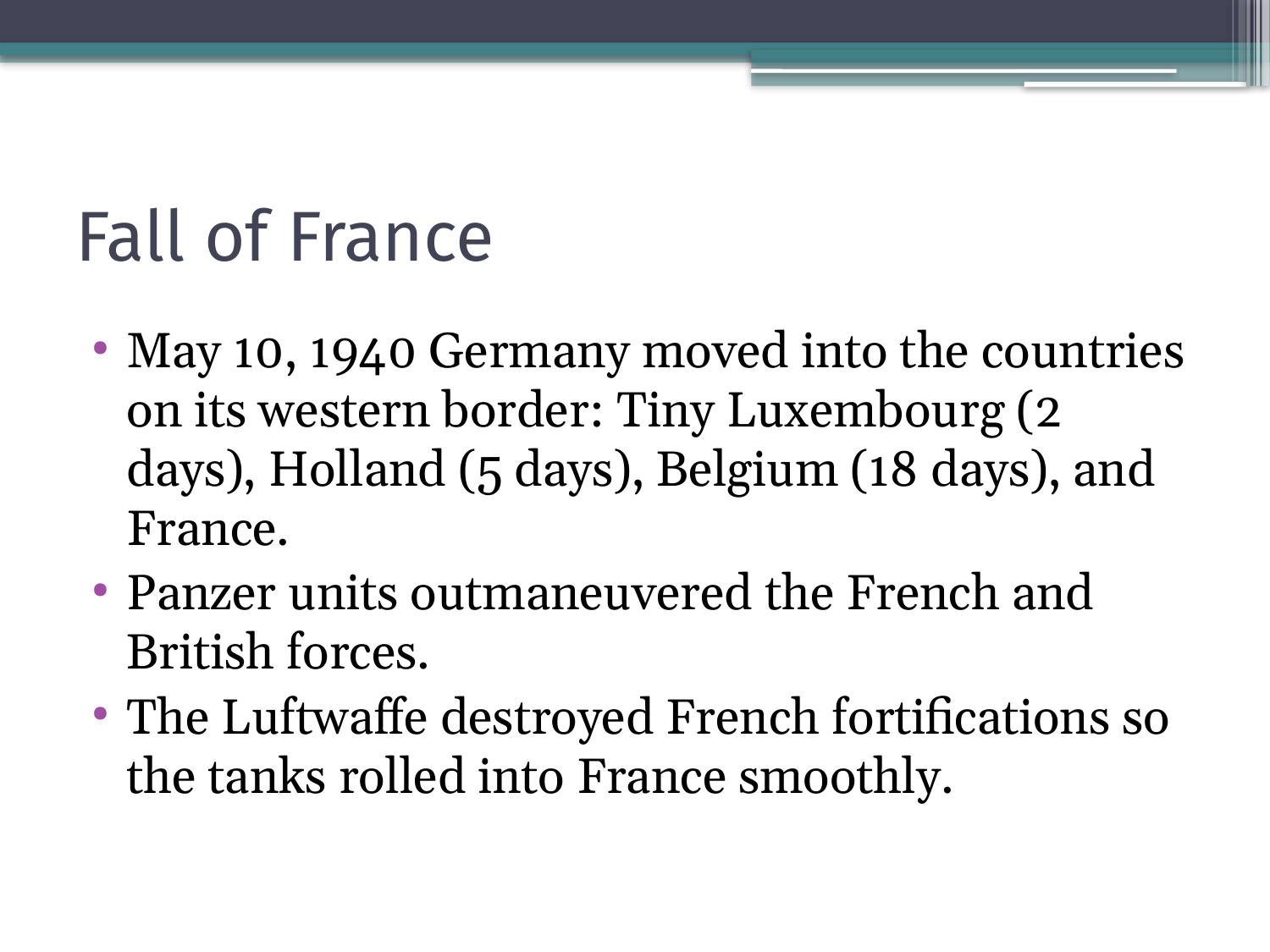

# Fall of France
May 10, 1940 Germany moved into the countries on its western border: Tiny Luxembourg (2 days), Holland (5 days), Belgium (18 days), and France.
Panzer units outmaneuvered the French and British forces.
The Luftwaffe destroyed French fortifications so the tanks rolled into France smoothly.